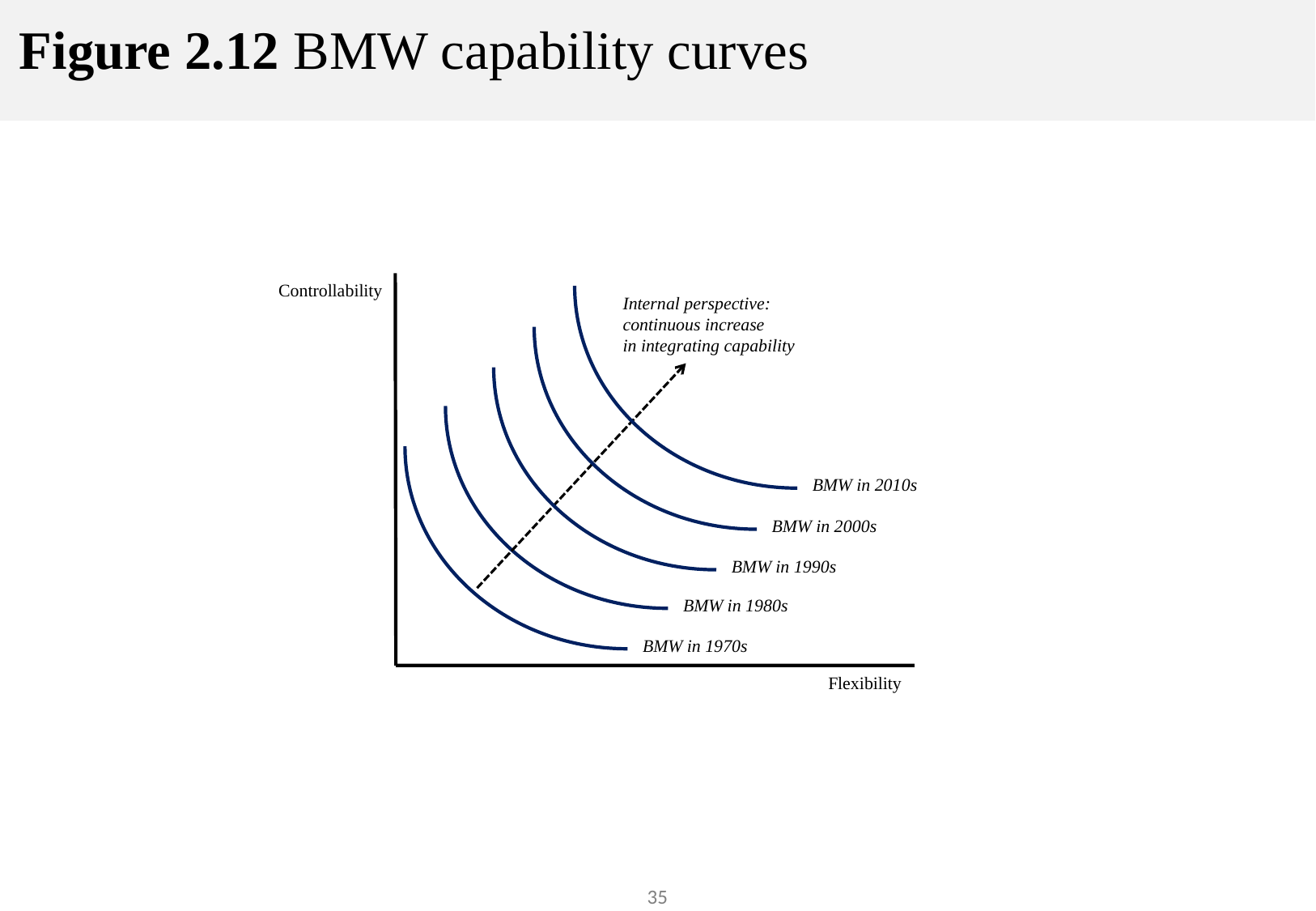

# Figure 2.12 BMW capability curves
Controllability

Internal perspective:
continuous increase
in integrating capability

BMW in 2010s
BMW in 2000s
BMW in 1990s
BMW in 1980s
BMW in 1970s

Flexibility